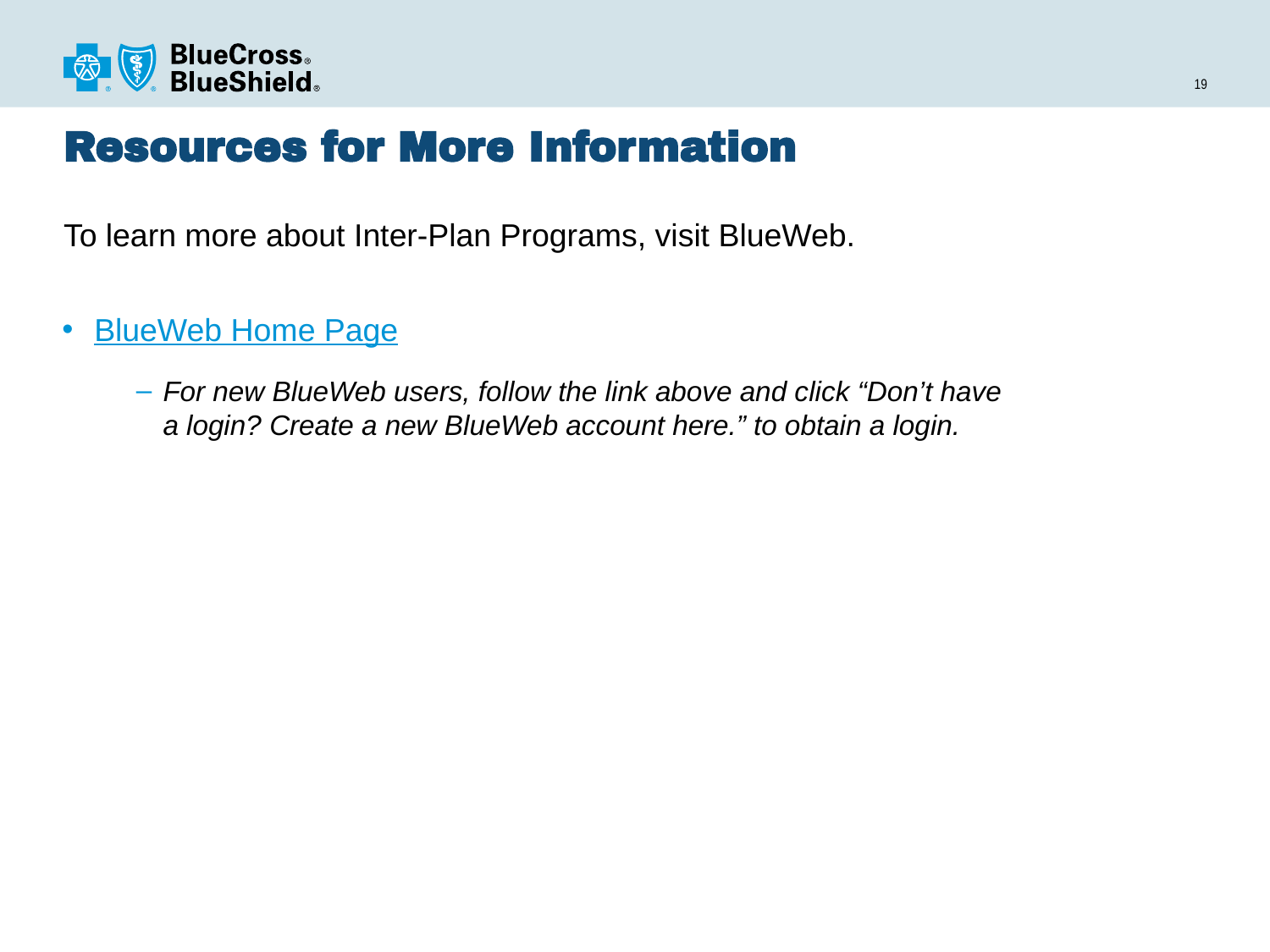

# Resources for More Information
To learn more about Inter-Plan Programs, visit BlueWeb.

BlueWeb Home Page
For new BlueWeb users, follow the link above and click “Don’t have
a login? Create a new BlueWeb account here.” to obtain a login.